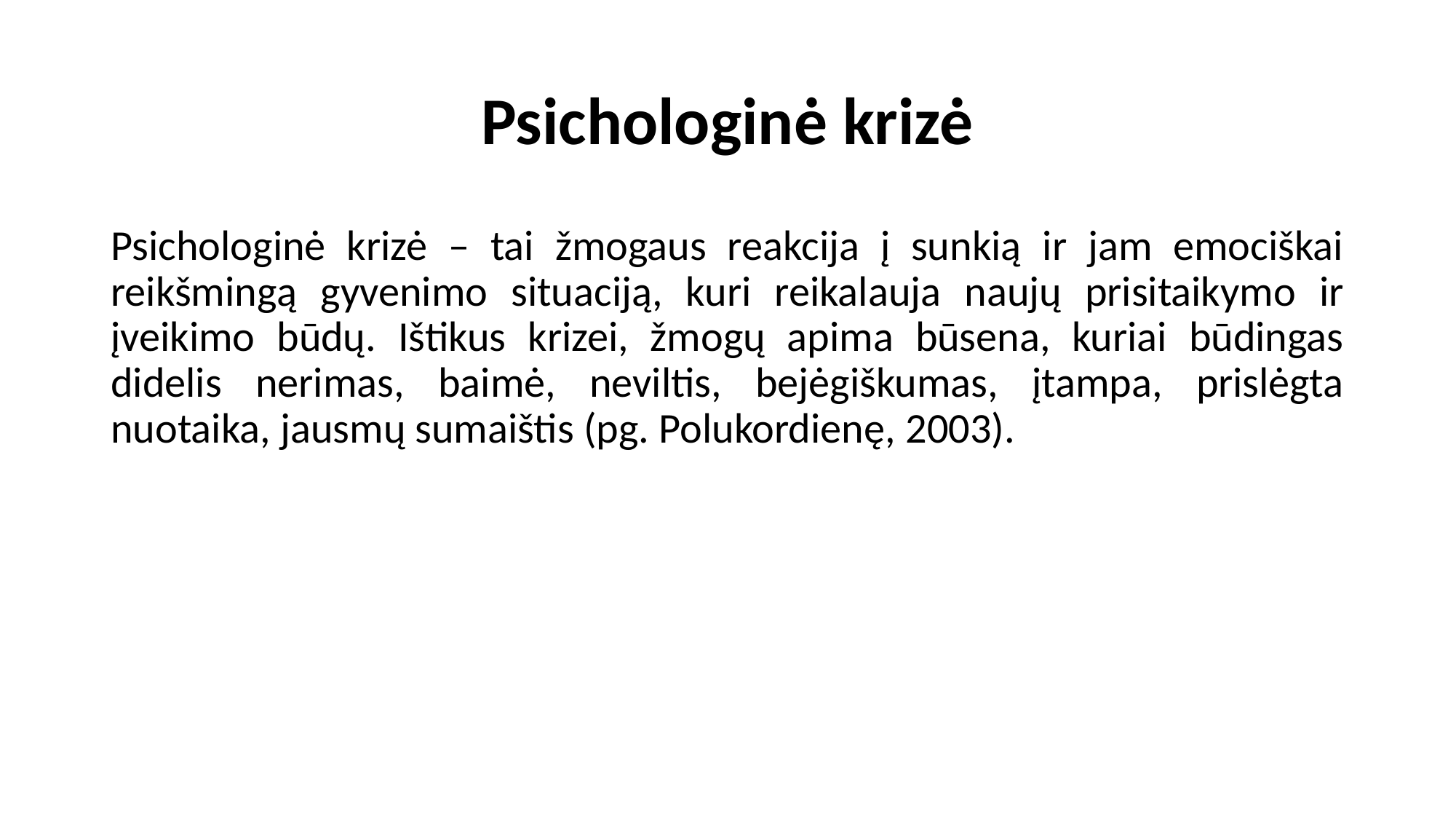

# Psichologinė krizė
Psichologinė krizė – tai žmogaus reakcija į sunkią ir jam emociškai reikšmingą gyvenimo situaciją, kuri reikalauja naujų prisitaikymo ir įveikimo būdų. Ištikus krizei, žmogų apima būsena, kuriai būdingas didelis nerimas, baimė, neviltis, bejėgiškumas, įtampa, prislėgta nuotaika, jausmų sumaištis (pg. Polukordienę, 2003).